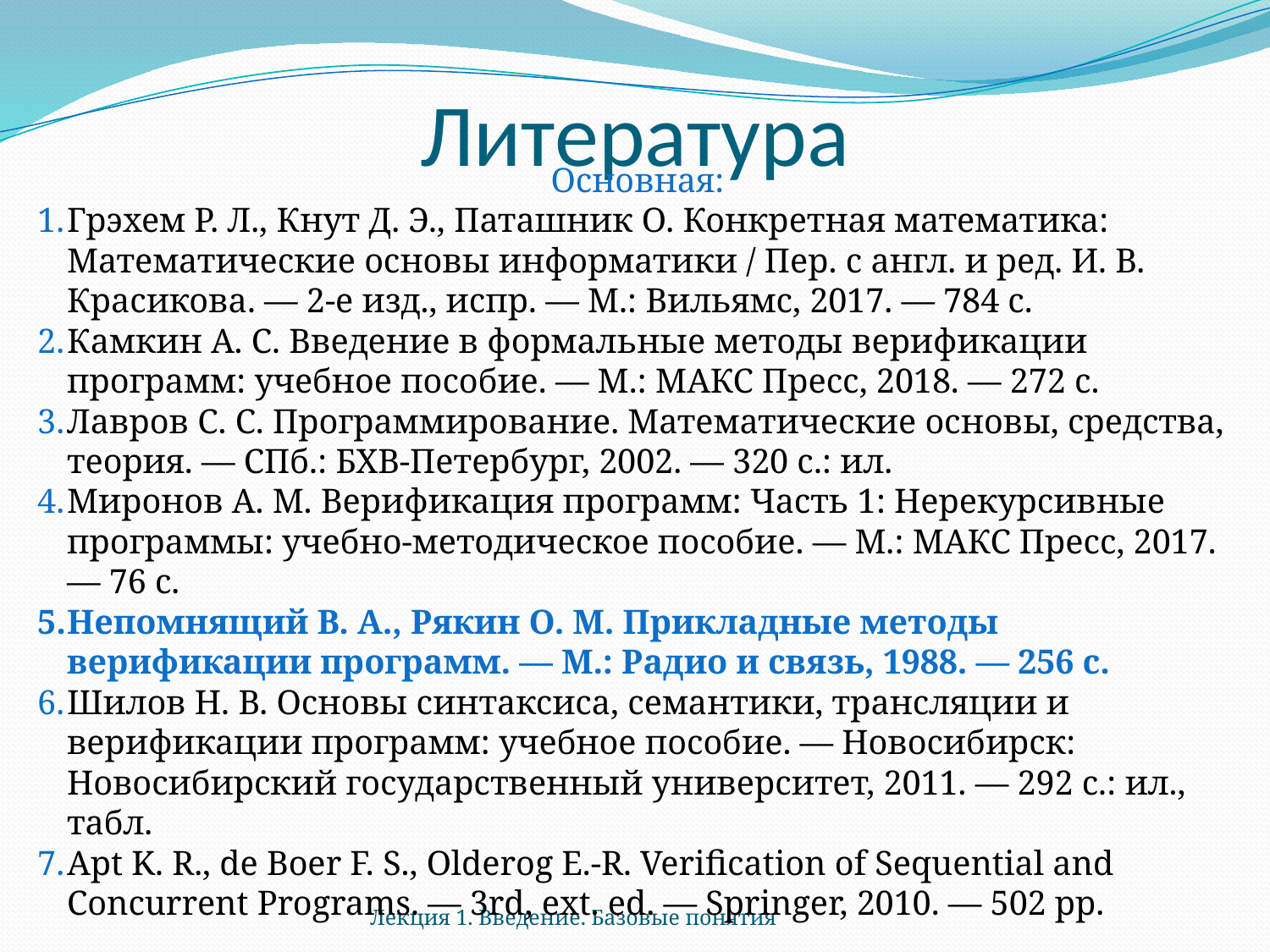

# Литература
Основная:
Грэхем Р. Л., Кнут Д. Э., Паташник О. Конкретная математика: Математические основы информатики / Пер. с англ. и ред. И. В. Красикова. — 2-е изд., испр. — М.: Вильямс, 2017. — 784 с.
Камкин А. С. Введение в формальные методы верификации программ: учебное пособие. — М.: МАКС Пресс, 2018. — 272 с.
Лавров С. С. Программирование. Математические основы, средства, теория. — СПб.: БХВ-Петербург, 2002. — 320 с.: ил.
Миронов А. М. Верификация программ: Часть 1: Нерекурсивные программы: учебно-методическое пособие. — М.: МАКС Пресс, 2017. — 76 с.
Непомнящий В. А., Рякин О. М. Прикладные методы верификации программ. — М.: Радио и связь, 1988. — 256 с.
Шилов Н. В. Основы синтаксиса, семантики, трансляции и верификации программ: учебное пособие. — Новосибирск: Новосибирский государственный университет, 2011. — 292 с.: ил., табл.
Apt K. R., de Boer F. S., Olderog E.-R. Verification of Sequential and Concurrent Programs. — 3rd, ext. ed. — Springer, 2010. — 502 pp.
Лекция 1. Введение. Базовые понятия